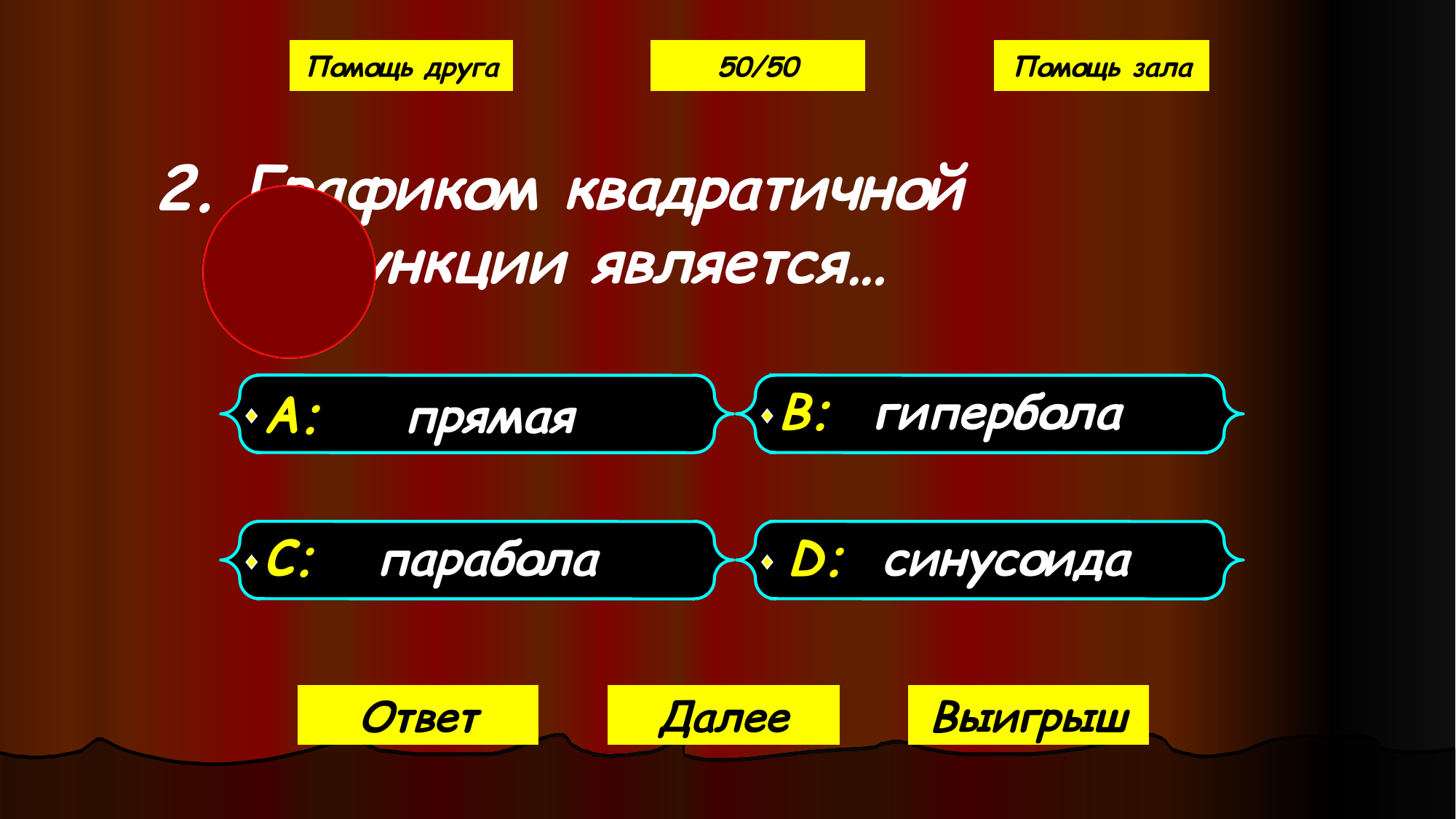

Помощь друга
50/50
Помощь зала
 2. Графиком квадратичной функции является…

А:    прямая

В:  гипербола

С:     парабола

D:  синусоида

Ответ
Далее
Выигрыш